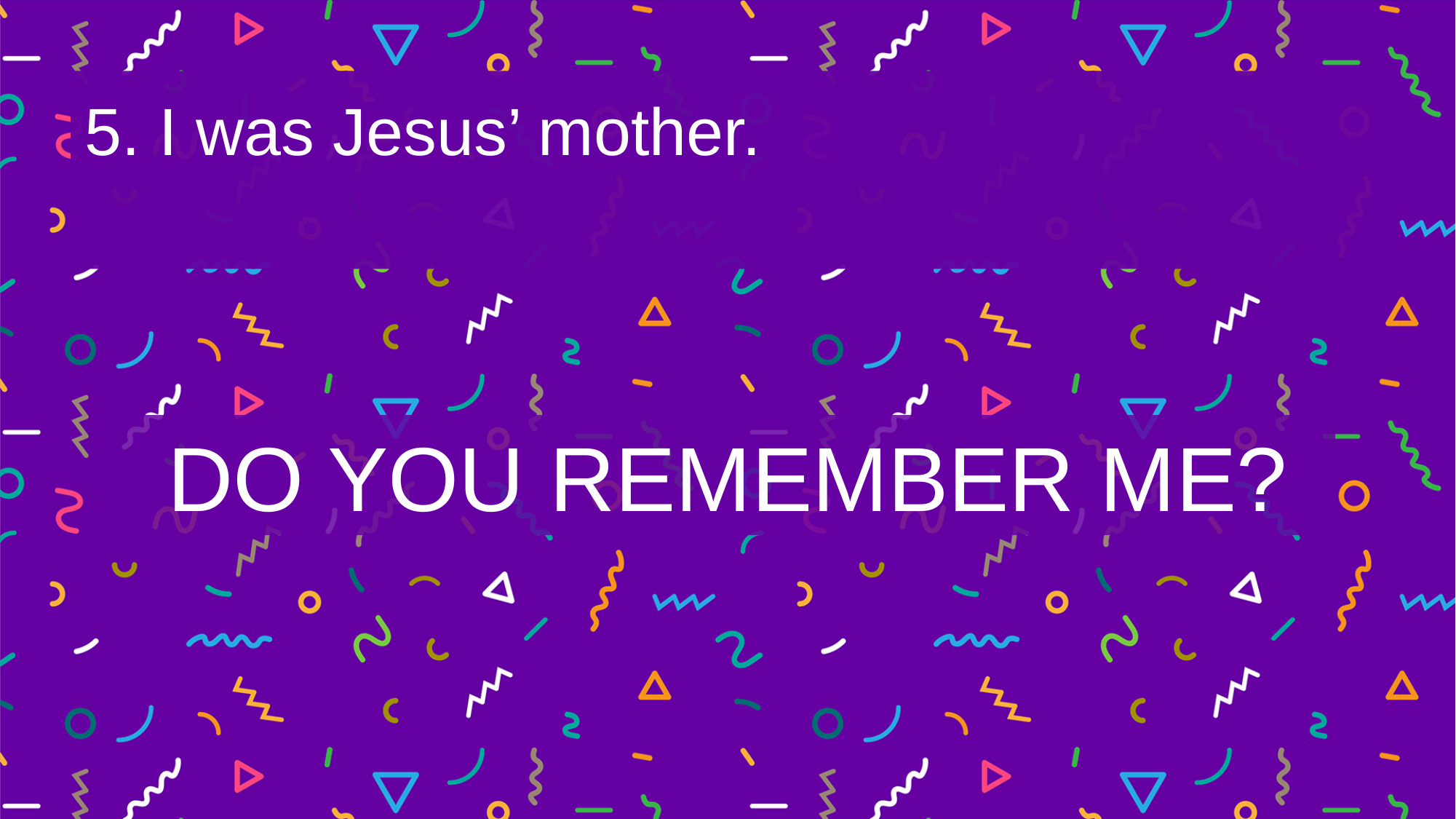

5. I was Jesus’ mother.
DO YOU REMEMBER ME?